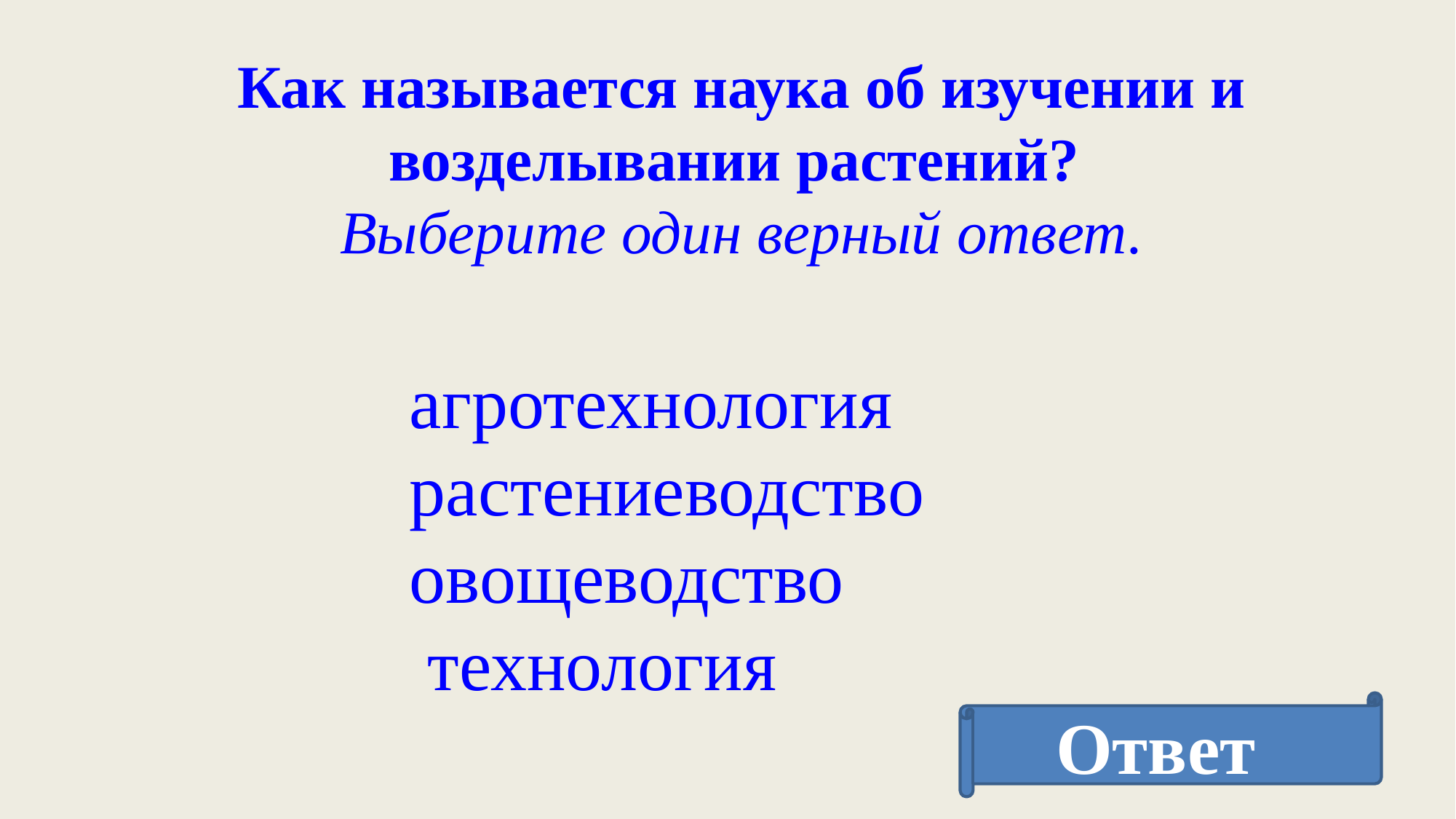

Как называется наука об изучении и возделывании растений?
Выберите один верный ответ.
агротехнология
растениеводство
овощеводство
 технология
Ответ